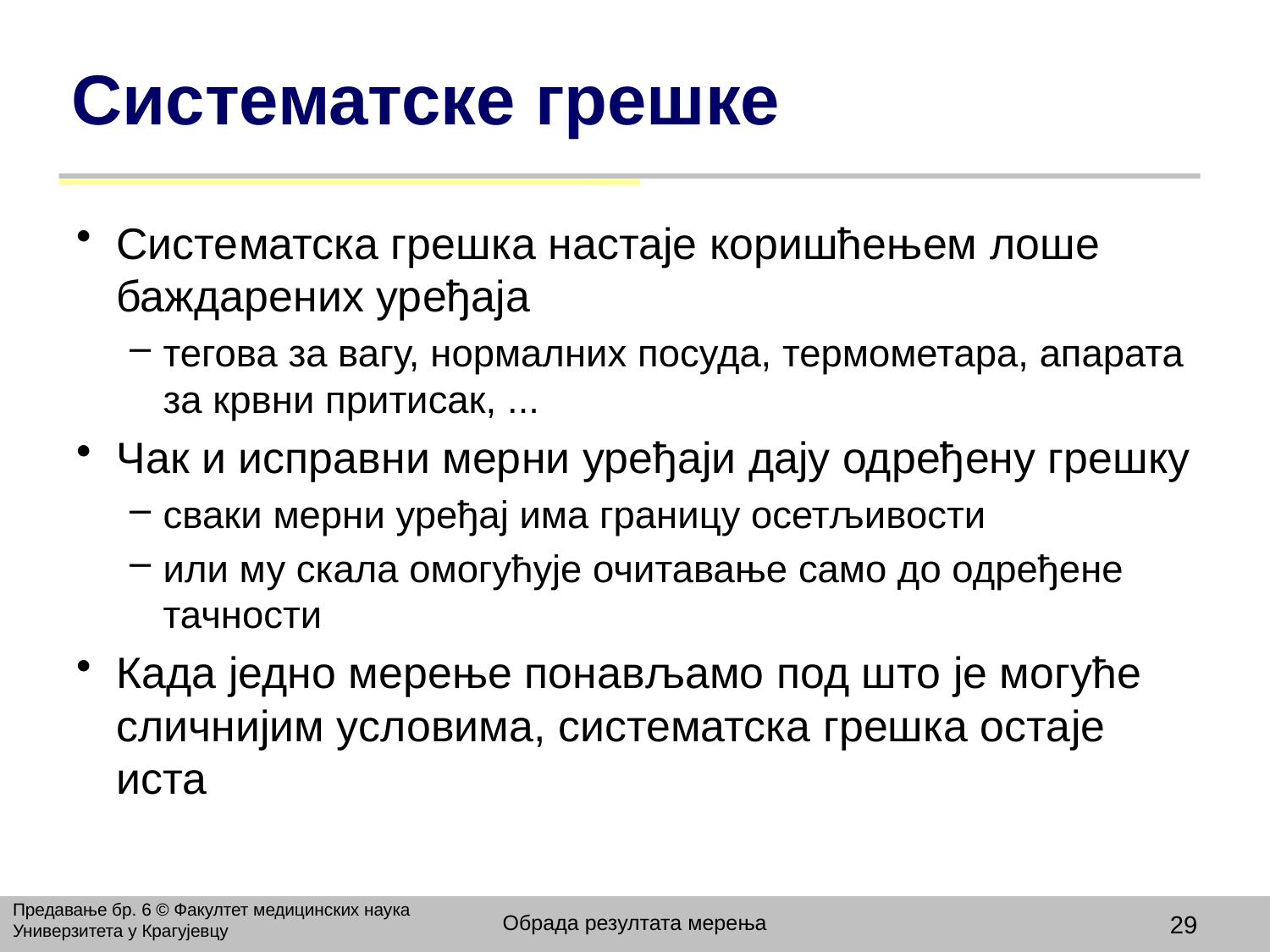

# Систематске грешке
Систематска грешка настаје коришћењем лоше баждарених уређаја
тегова за вагу, нормалних посуда, термометара, апарата за крвни притисак, ...
Чак и исправни мерни уређаји дају одређену грешку
сваки мерни уређај има границу осетљивости
или му скала омогућује очитавање само до одређене тачности
Када једно мерење понављамо под што је могуће сличнијим условима, систематска грешка остаје иста
Предавање бр. 6 © Факултет медицинских наука Универзитета у Крагујевцу
Обрада резултата мерења
29